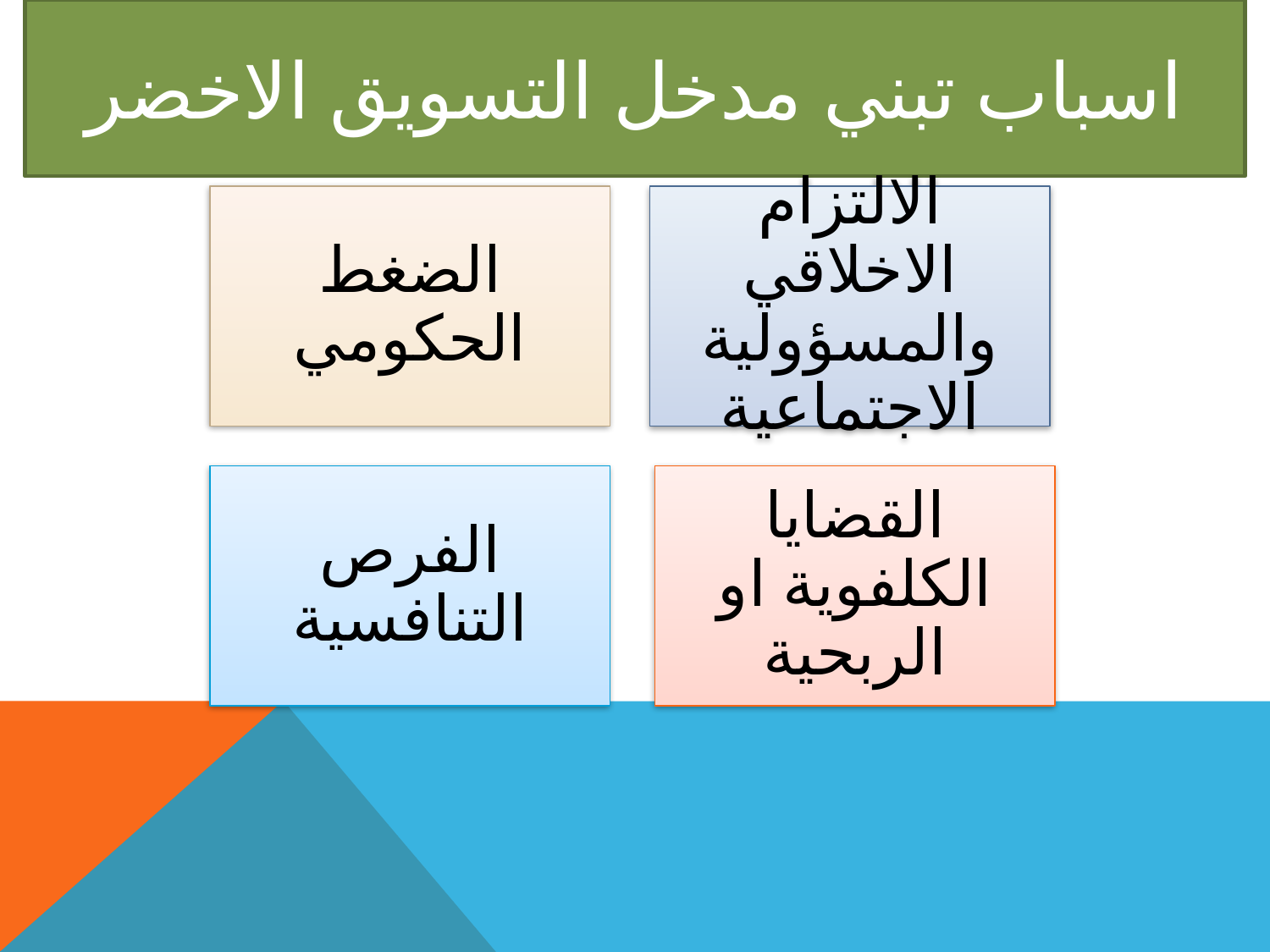

# اسباب تبني مدخل التسويق الاخضر
الضغط الحكومي
الالتزام الاخلاقي والمسؤولية الاجتماعية
الفرص التنافسية
القضايا الكلفوية او الربحية